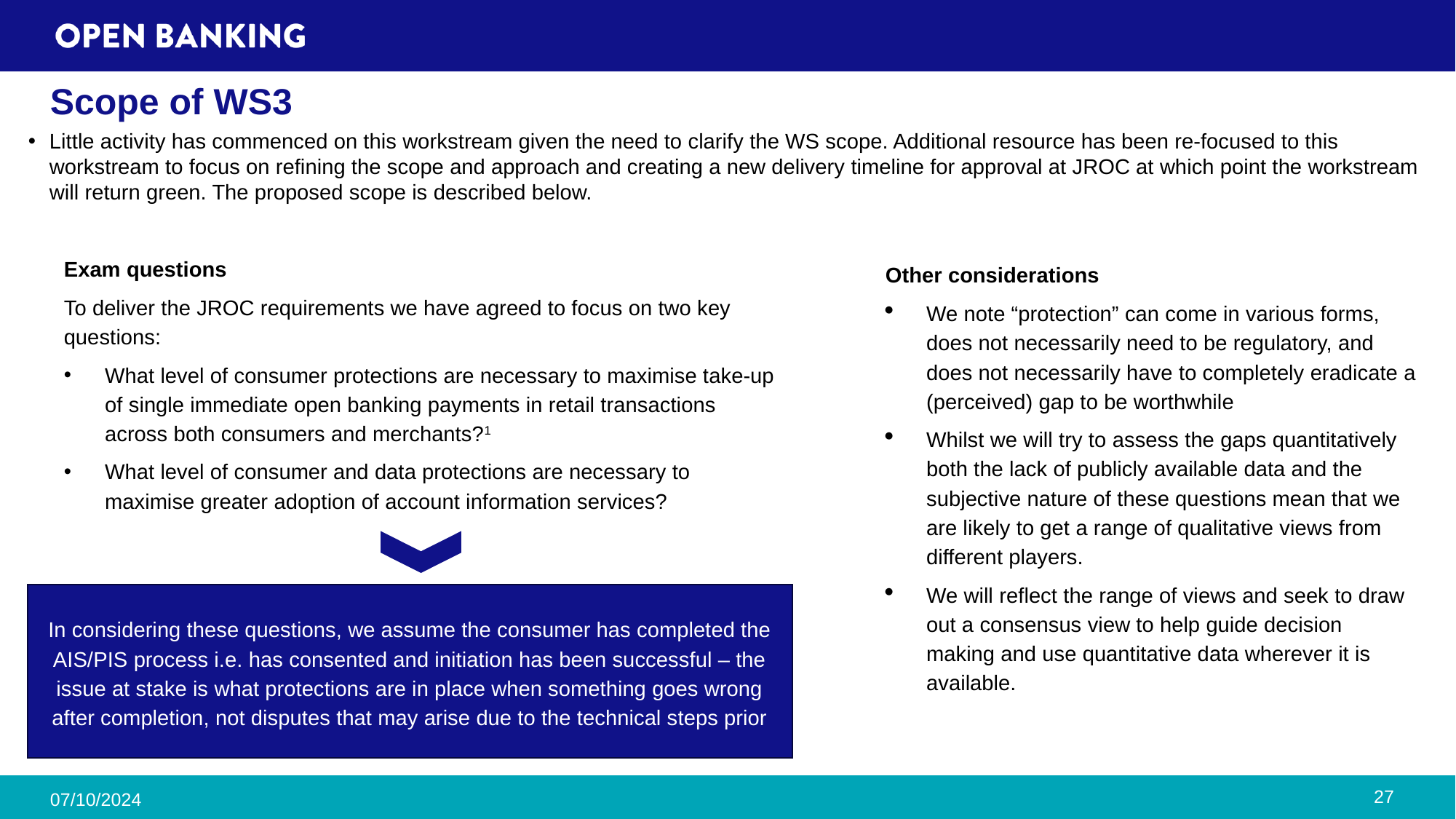

# Scope of WS3
Little activity has commenced on this workstream given the need to clarify the WS scope. Additional resource has been re-focused to this workstream to focus on refining the scope and approach and creating a new delivery timeline for approval at JROC at which point the workstream will return green. The proposed scope is described below.
Exam questions
To deliver the JROC requirements we have agreed to focus on two key questions:
What level of consumer protections are necessary to maximise take-up of single immediate open banking payments in retail transactions across both consumers and merchants?1
What level of consumer and data protections are necessary to maximise greater adoption of account information services?
Other considerations
We note “protection” can come in various forms, does not necessarily need to be regulatory, and does not necessarily have to completely eradicate a (perceived) gap to be worthwhile
Whilst we will try to assess the gaps quantitatively both the lack of publicly available data and the subjective nature of these questions mean that we are likely to get a range of qualitative views from different players.
We will reflect the range of views and seek to draw out a consensus view to help guide decision making and use quantitative data wherever it is available.

In considering these questions, we assume the consumer has completed the AIS/PIS process i.e. has consented and initiation has been successful – the issue at stake is what protections are in place when something goes wrong after completion, not disputes that may arise due to the technical steps prior
27
07/10/2024